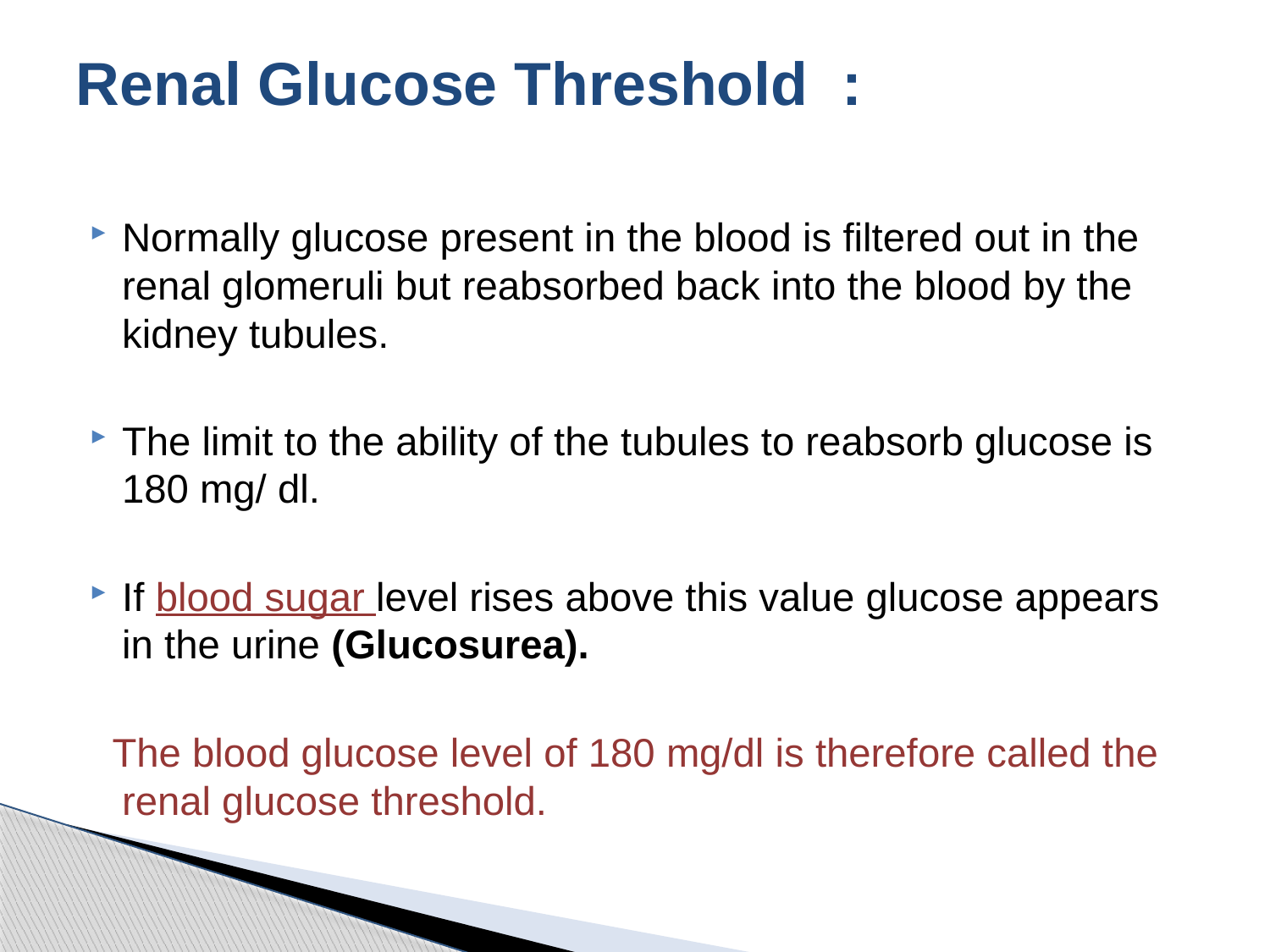

# Renal Glucose Threshold  :
Normally glucose present in the blood is filtered out in the renal glomeruli but reabsorbed back into the blood by the kidney tubules.

The limit to the ability of the tubules to reabsorb glucose is 180 mg/ dl.

If blood sugar level rises above this value glucose appears in the urine (Glucosurea).

  The blood glucose level of 180 mg/dl is therefore called the renal glucose threshold.